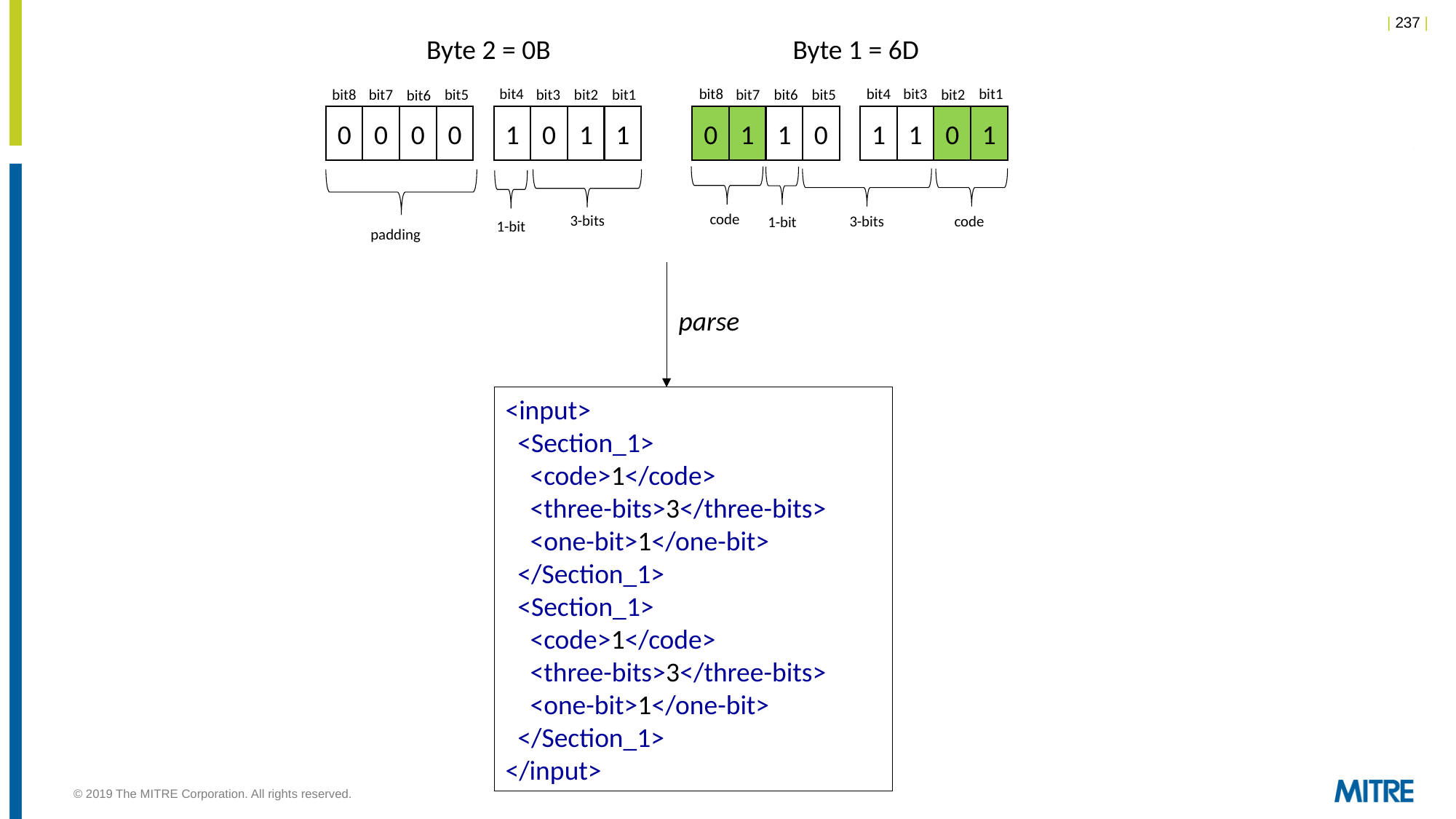

Byte 1 = 6D
Byte 2 = 0B
bit4
bit8
bit4
bit3
bit1
bit8
bit7
bit5
bit2
bit3
bit1
bit6
bit7
bit5
bit2
bit6
1
1
0
1
1
0
0
1
0
1
0
0
1
1
0
0

code
3-bits
3-bits
code
1-bit
1-bit
padding
parse
<input>
  <Section_1>
    <code>1</code>
    <three-bits>3</three-bits>
    <one-bit>1</one-bit>
  </Section_1>
  <Section_1>
    <code>1</code>
    <three-bits>3</three-bits>
    <one-bit>1</one-bit>
  </Section_1>
</input>
© 2019 The MITRE Corporation. All rights reserved.